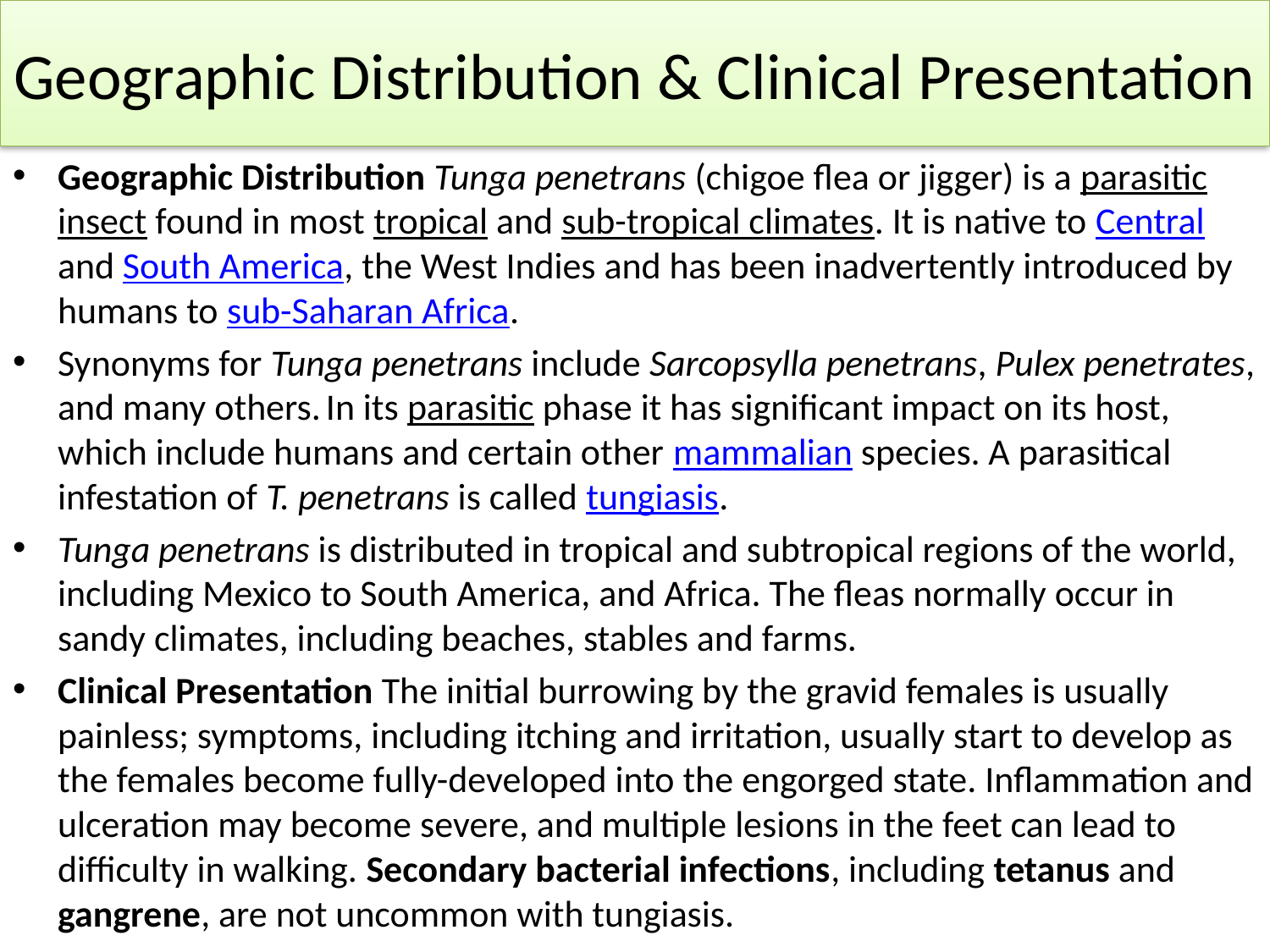

# Geographic Distribution & Clinical Presentation
Geographic Distribution Tunga penetrans (chigoe flea or jigger) is a parasitic insect found in most tropical and sub-tropical climates. It is native to Central and South America, the West Indies and has been inadvertently introduced by humans to sub-Saharan Africa.
Synonyms for Tunga penetrans include Sarcopsylla penetrans, Pulex penetrates, and many others. In its parasitic phase it has significant impact on its host, which include humans and certain other mammalian species. A parasitical infestation of T. penetrans is called tungiasis.
Tunga penetrans is distributed in tropical and subtropical regions of the world, including Mexico to South America, and Africa. The fleas normally occur in sandy climates, including beaches, stables and farms.
Clinical Presentation The initial burrowing by the gravid females is usually painless; symptoms, including itching and irritation, usually start to develop as the females become fully-developed into the engorged state. Inflammation and ulceration may become severe, and multiple lesions in the feet can lead to difficulty in walking. Secondary bacterial infections, including tetanus and gangrene, are not uncommon with tungiasis.